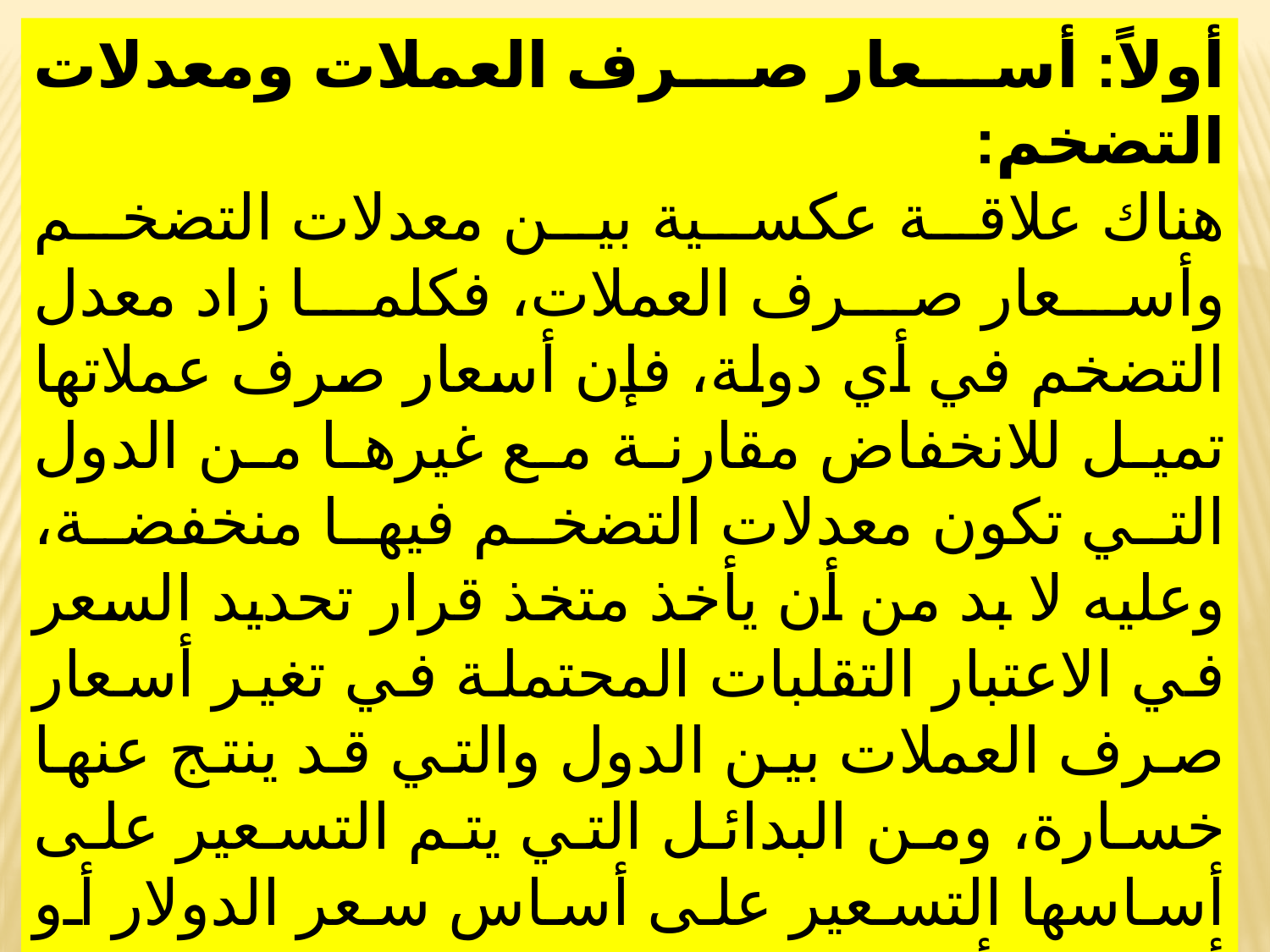

أولاً: أسعار صرف العملات ومعدلات التضخم:
هناك علاقة عكسية بين معدلات التضخم وأسعار صرف العملات، فكلما زاد معدل التضخم في أي دولة، فإن أسعار صرف عملاتها تميل للانخفاض مقارنة مع غيرها من الدول التي تكون معدلات التضخم فيها منخفضة، وعليه لا بد من أن يأخذ متخذ قرار تحديد السعر في الاعتبار التقلبات المحتملة في تغير أسعار صرف العملات بين الدول والتي قد ينتج عنها خسارة، ومن البدائل التي يتم التسعير على أساسها التسعير على أساس سعر الدولار أو أي عملة أخرى شبيهة.